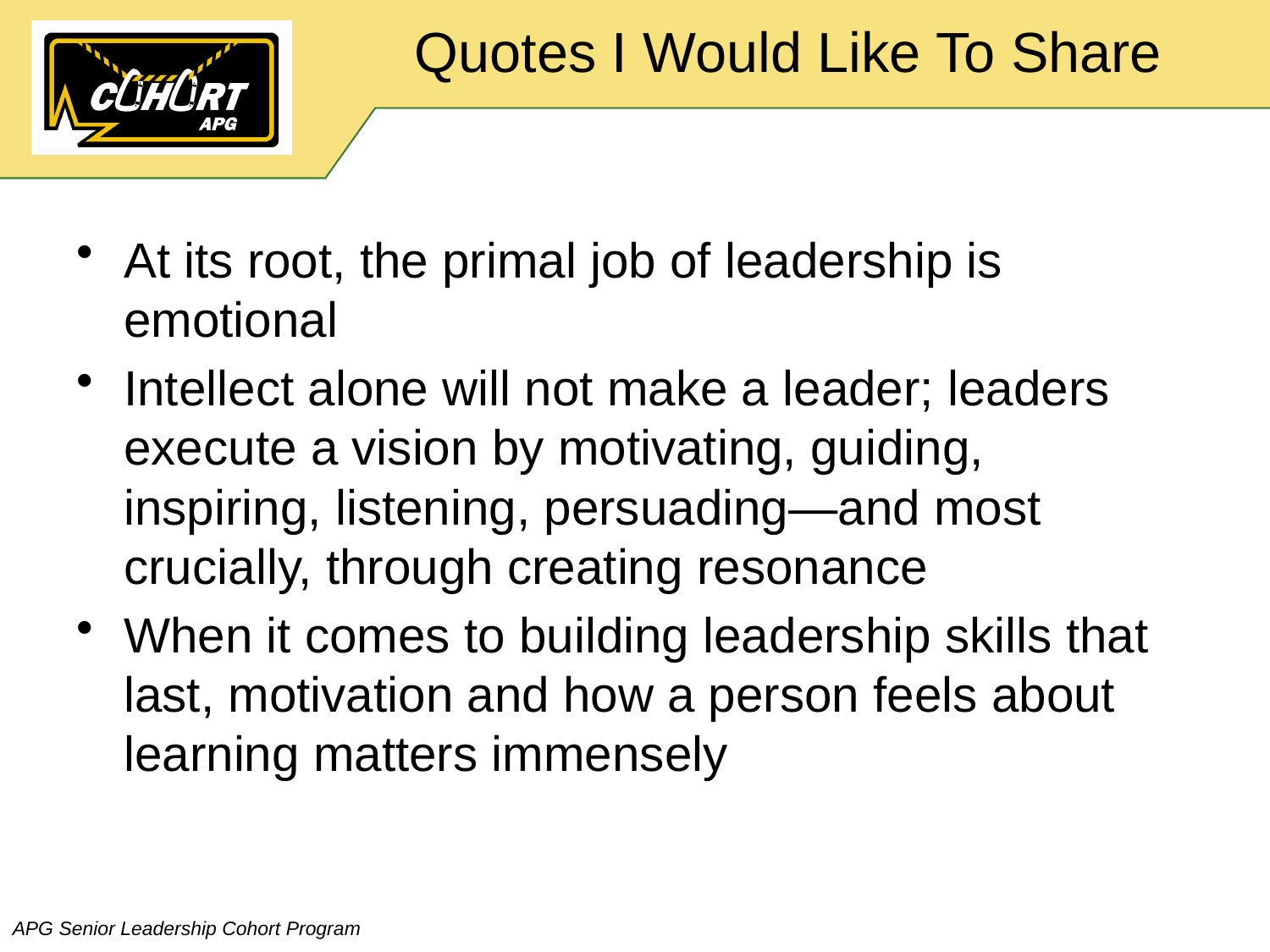

# Quotes I Would Like To Share
At its root, the primal job of leadership is emotional
Intellect alone will not make a leader; leaders execute a vision by motivating, guiding, inspiring, listening, persuading—and most crucially, through creating resonance
When it comes to building leadership skills that last, motivation and how a person feels about learning matters immensely